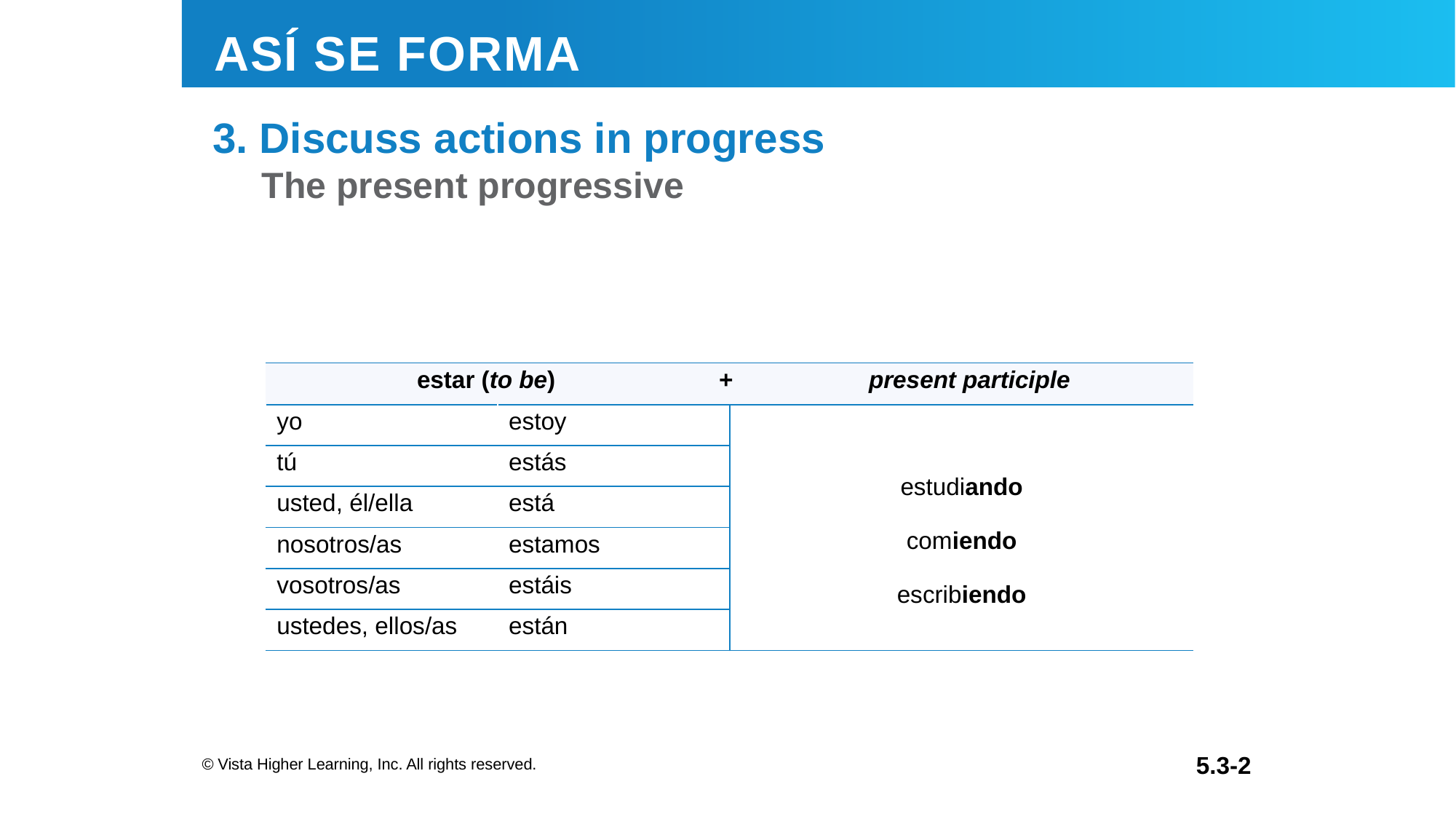

3. Discuss actions in progress

| estar (to be) |  | + |  | present participle |
| --- | --- | --- | --- | --- |
| yo | estoy |  | estudiando comiendo escribiendo |  |
| tú | estás |  |  |  |
| usted, él/ella | está |  |  |  |
| nosotros/as | estamos |  |  |  |
| vosotros/as | estáis |  |  |  |
| ustedes, ellos/as | están |  |  |  |
© Vista Higher Learning, Inc. All rights reserved.
5.3-2